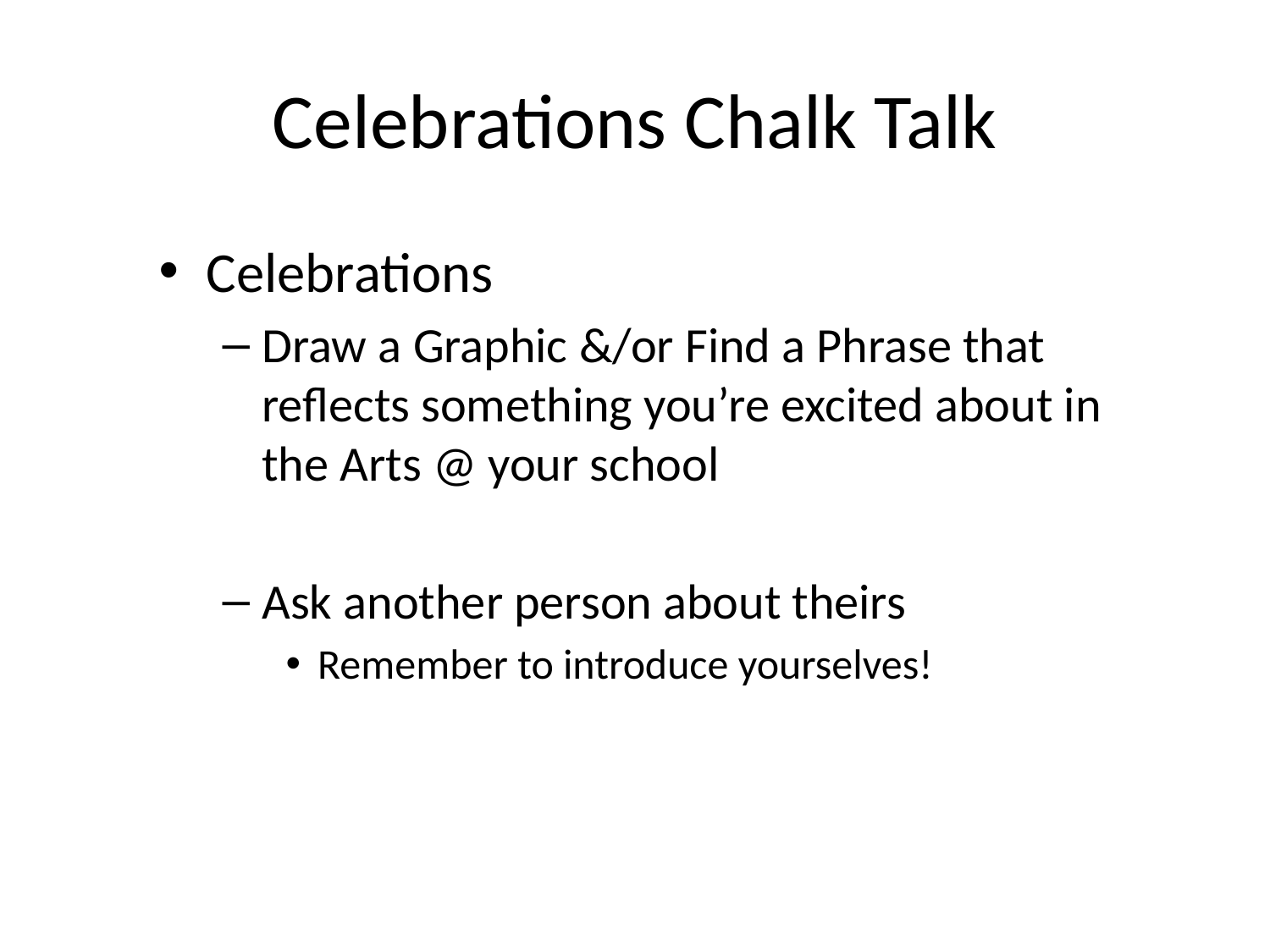

# Celebrations Chalk Talk
Celebrations
Draw a Graphic &/or Find a Phrase that reflects something you’re excited about in the Arts @ your school

Ask another person about theirs
Remember to introduce yourselves!